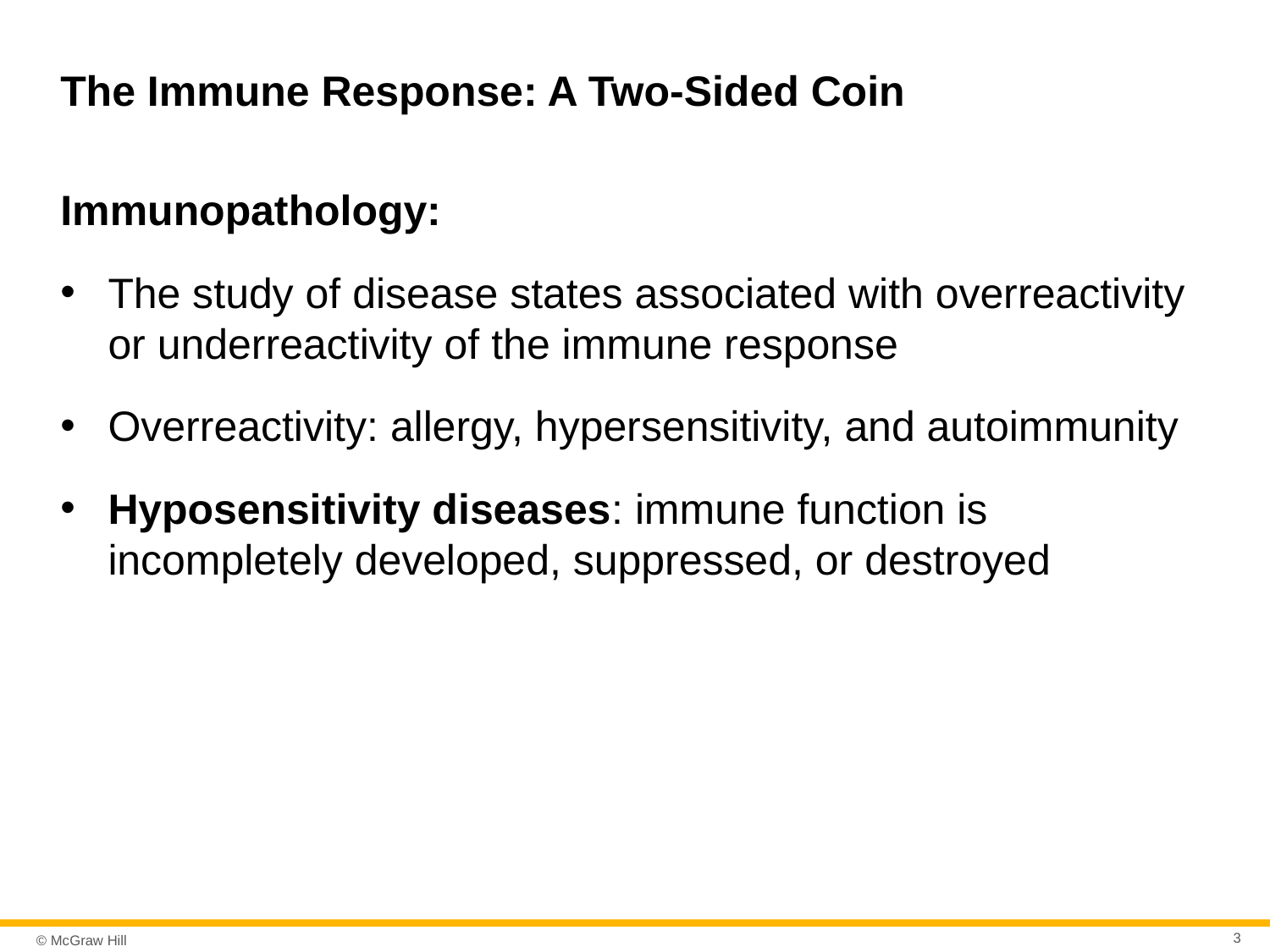

# The Immune Response: A Two-Sided Coin
Immunopathology:
The study of disease states associated with overreactivity or underreactivity of the immune response
Overreactivity: allergy, hypersensitivity, and autoimmunity
Hyposensitivity diseases: immune function is incompletely developed, suppressed, or destroyed